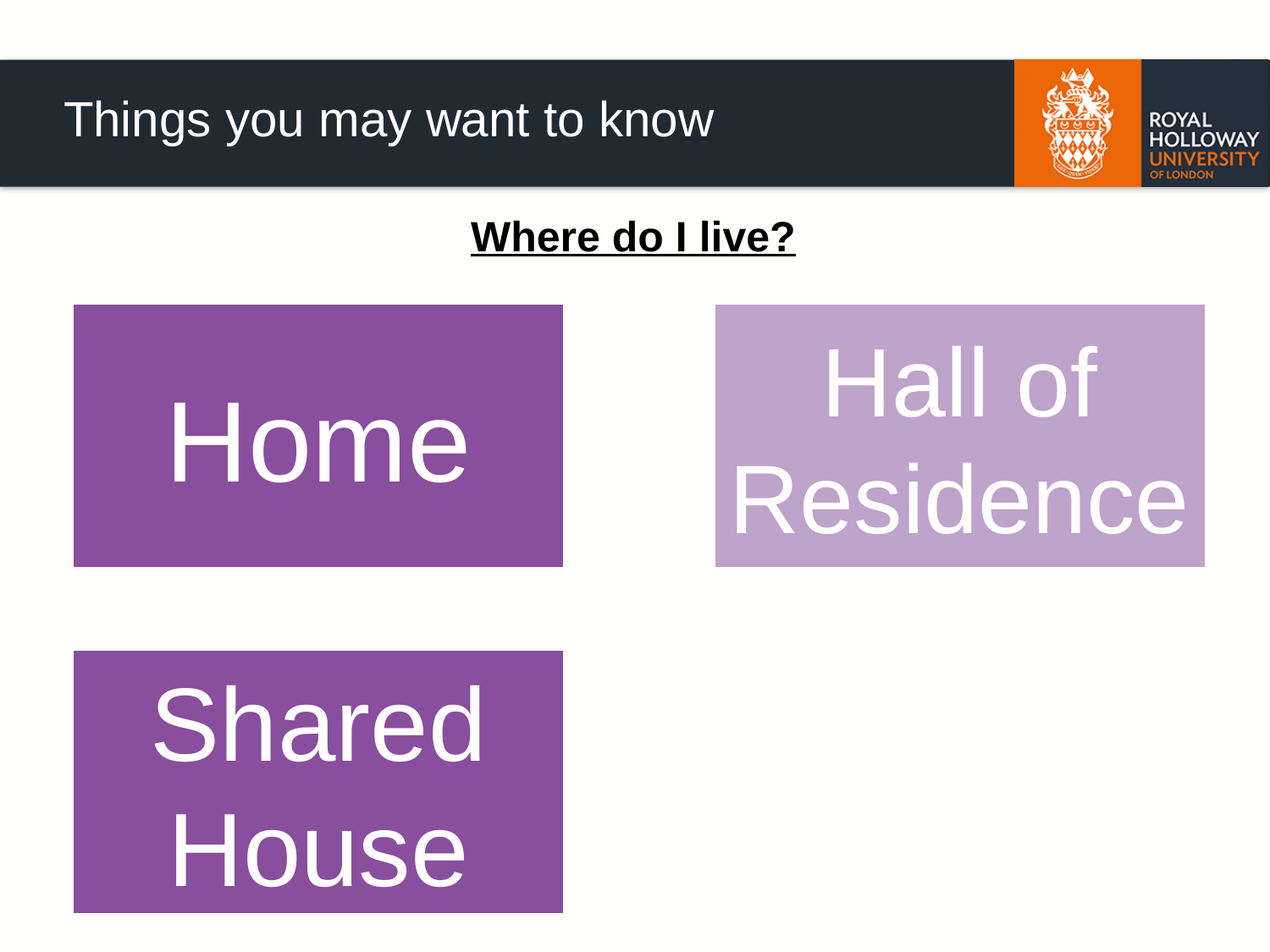

# Things you may want to know
Where do I live?
Home
Hall of Residence
Shared House